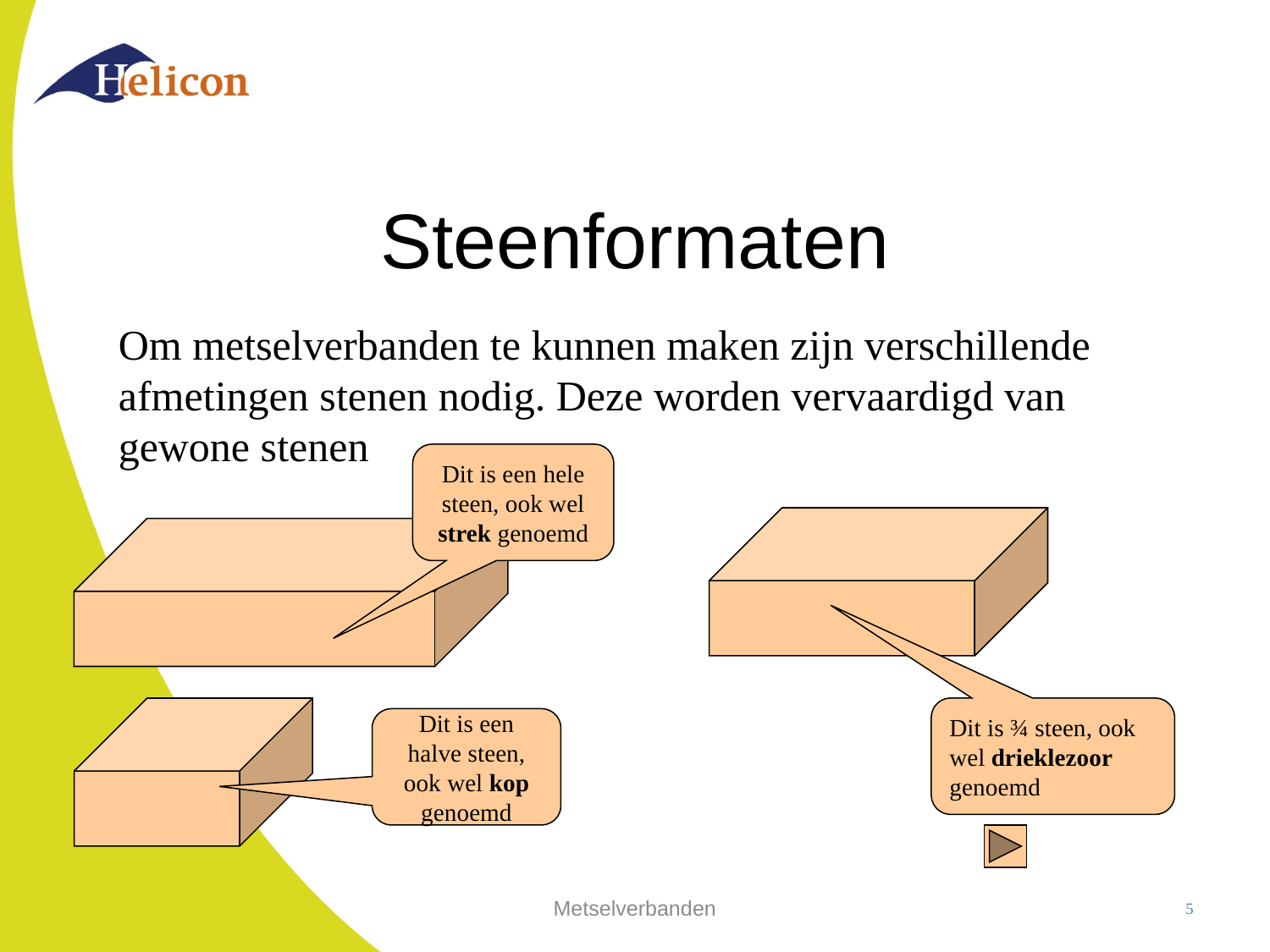

# Steenformaten
Om metselverbanden te kunnen maken zijn verschillende afmetingen stenen nodig. Deze worden vervaardigd van gewone stenen
Dit is een hele steen, ook wel strek genoemd

Dit is ¾ steen, ook wel drieklezoor genoemd

Dit is een halve steen, ook wel kop genoemd

Metselverbanden
5